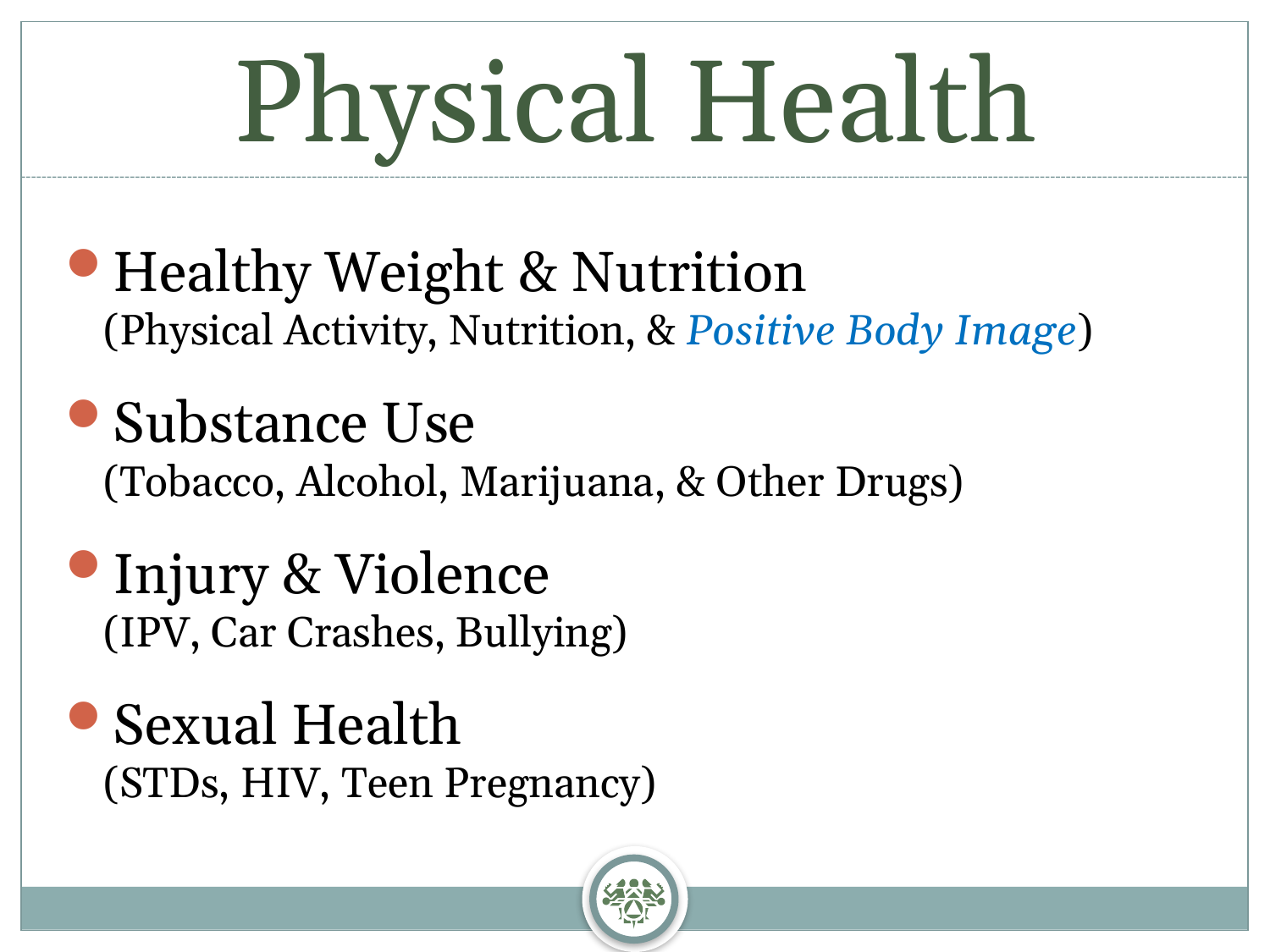

# Physical Health
Healthy Weight & Nutrition                      (Physical Activity, Nutrition, & Positive Body Image)
Substance Use                                                (Tobacco, Alcohol, Marijuana, & Other Drugs)
Injury & Violence                                                  (IPV, Car Crashes, Bullying)
Sexual Health                                                       (STDs, HIV, Teen Pregnancy)